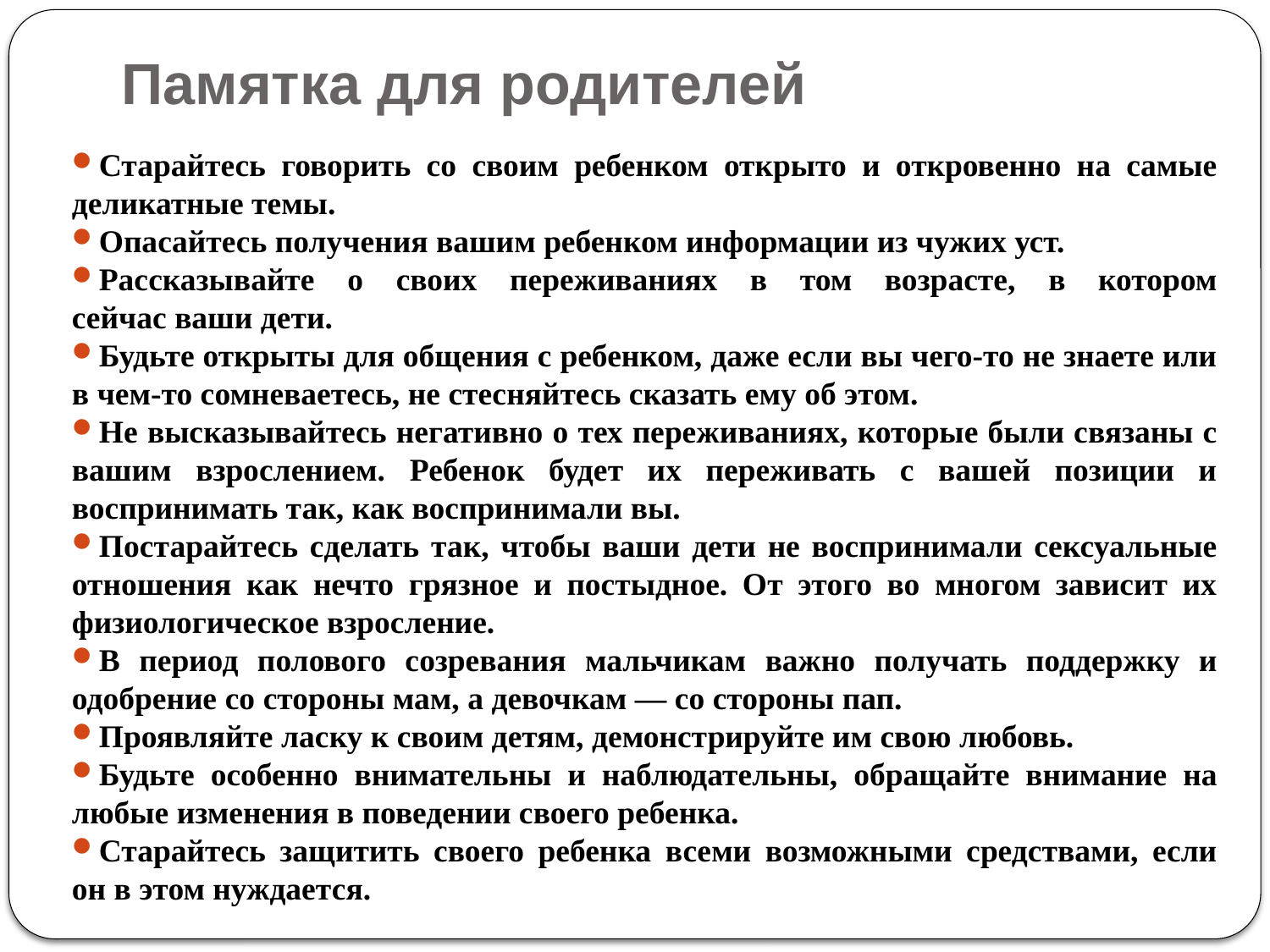

# Памятка для родителей
Старайтесь говорить со своим ребенком открыто и откровенно на самые деликатные темы.
Опасайтесь получения вашим ребенком информации из чужих уст.
Рассказывайте о своих переживаниях в том возрасте, в котором
сейчас ваши дети.
Будьте открыты для общения с ребенком, даже если вы чего-то не знаете или в чем-то сомневаетесь, не стесняйтесь сказать ему об этом.
Не высказывайтесь негативно о тех переживаниях, которые были связаны с вашим взрослением. Ребенок будет их переживать с вашей позиции и воспринимать так, как воспринимали вы.
Постарайтесь сделать так, чтобы ваши дети не воспринимали сексуальные отношения как нечто грязное и постыдное. От этого во многом зависит их физиологическое взросление.
В период полового созревания мальчикам важно получать поддержку и одобрение со стороны мам, а девочкам — со стороны пап.
Проявляйте ласку к своим детям, демонстрируйте им свою любовь.
Будьте особенно внимательны и наблюдательны, обращайте внимание на любые изменения в поведении своего ребенка.
Старайтесь защитить своего ребенка всеми возможными средствами, если он в этом нуждается.